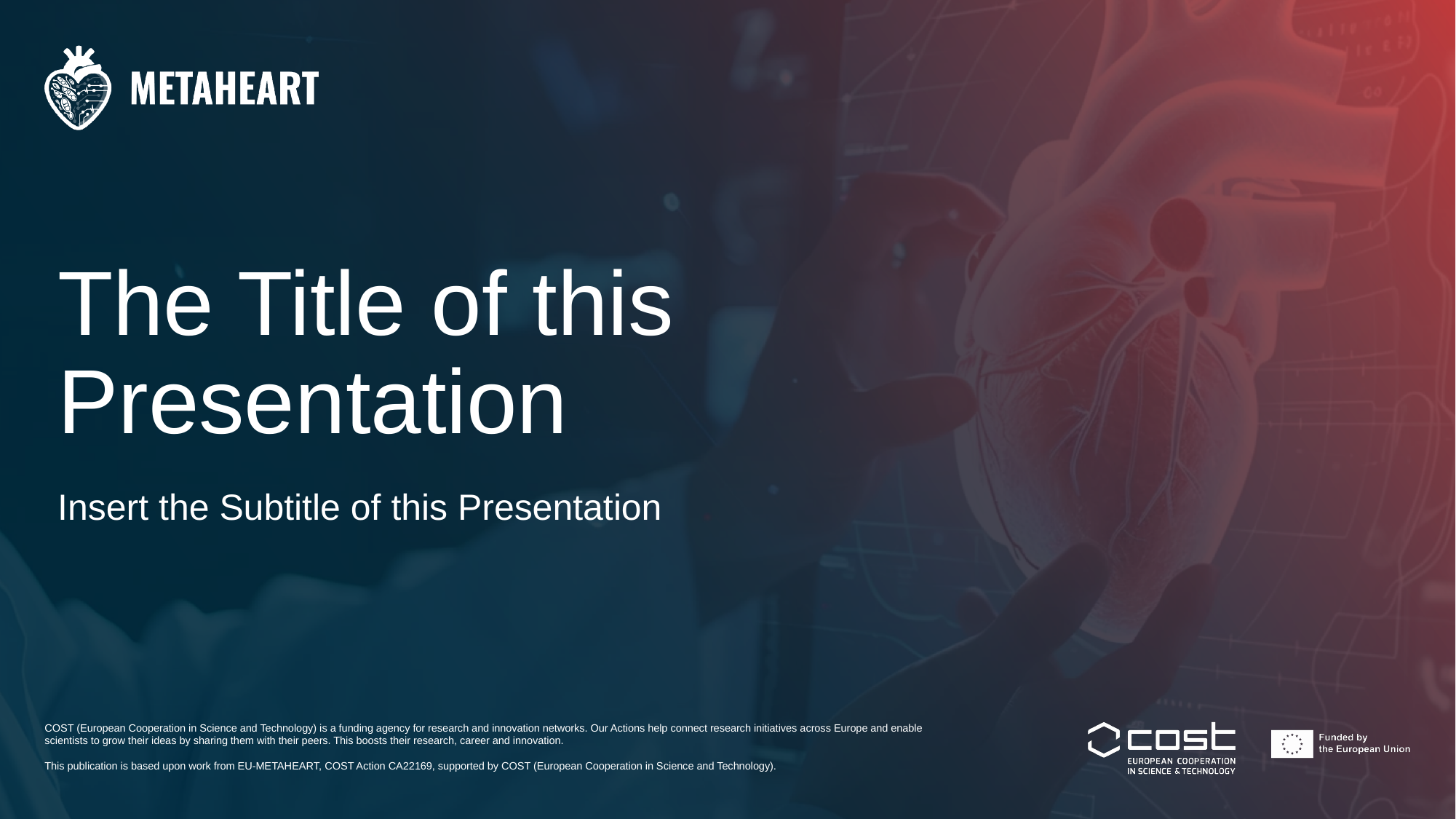

# The Title of this Presentation
Insert the Subtitle of this Presentation